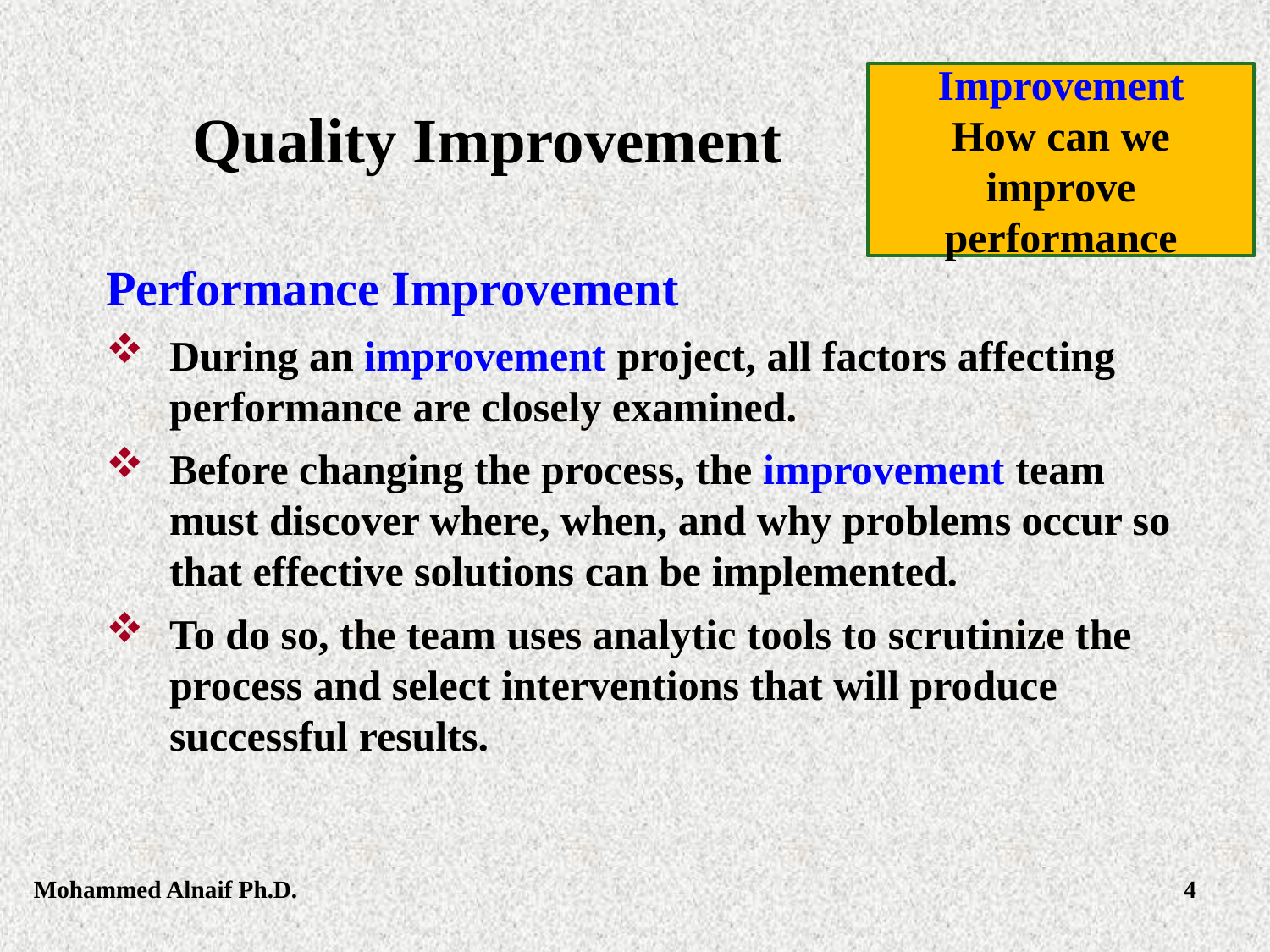

Improvement
How can we improve performance
# Quality Improvement
Performance Improvement
During an improvement project, all factors affecting performance are closely examined.
Before changing the process, the improvement team must discover where, when, and why problems occur so that effective solutions can be implemented.
To do so, the team uses analytic tools to scrutinize the process and select interventions that will produce successful results.
Mohammed Alnaif Ph.D.
4